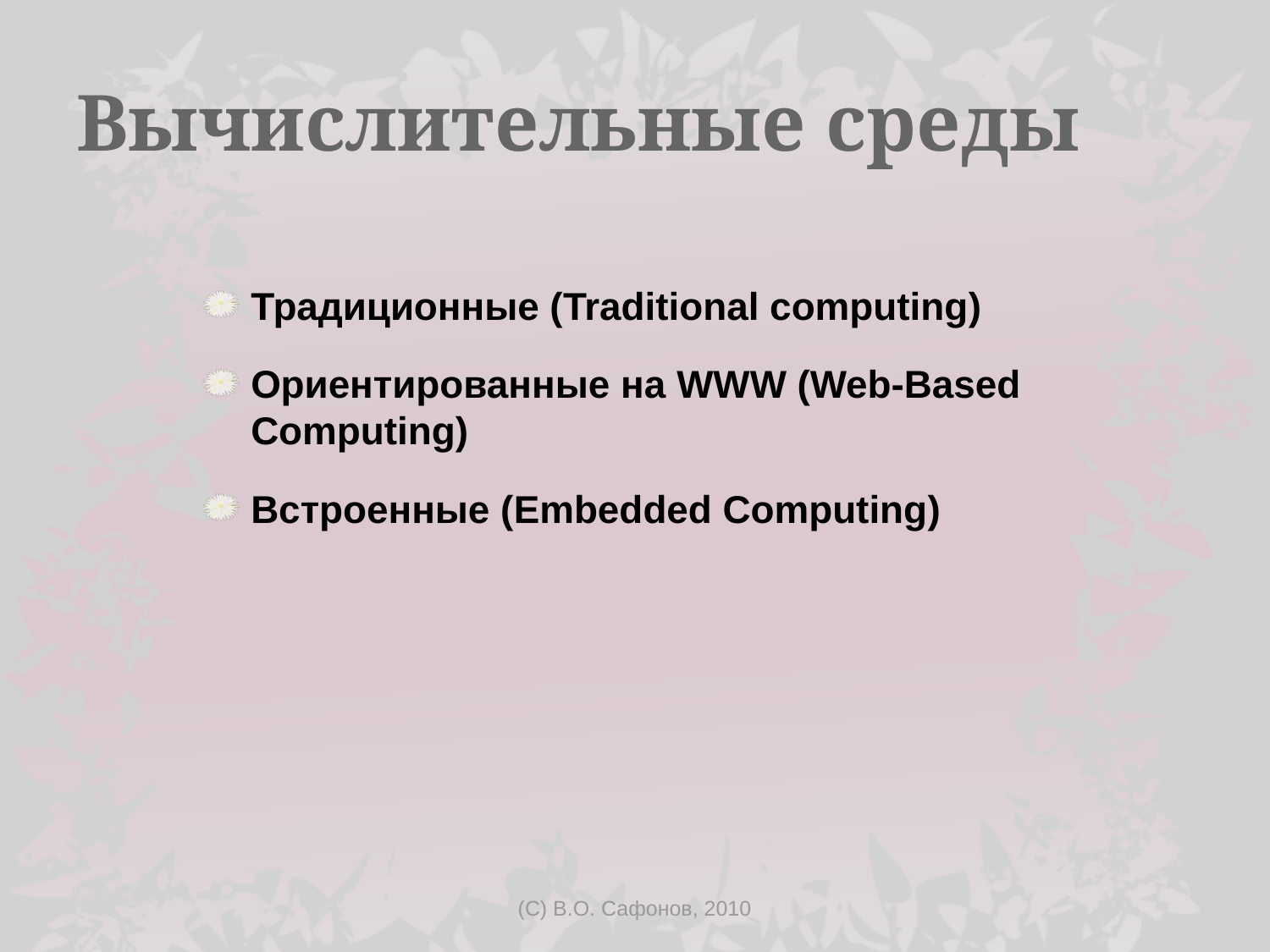

# Вычислительные среды
Традиционные (Traditional computing)
Ориентированные на WWW (Web-Based Computing)
Встроенные (Embedded Computing)

(C) В.О. Сафонов, 2010